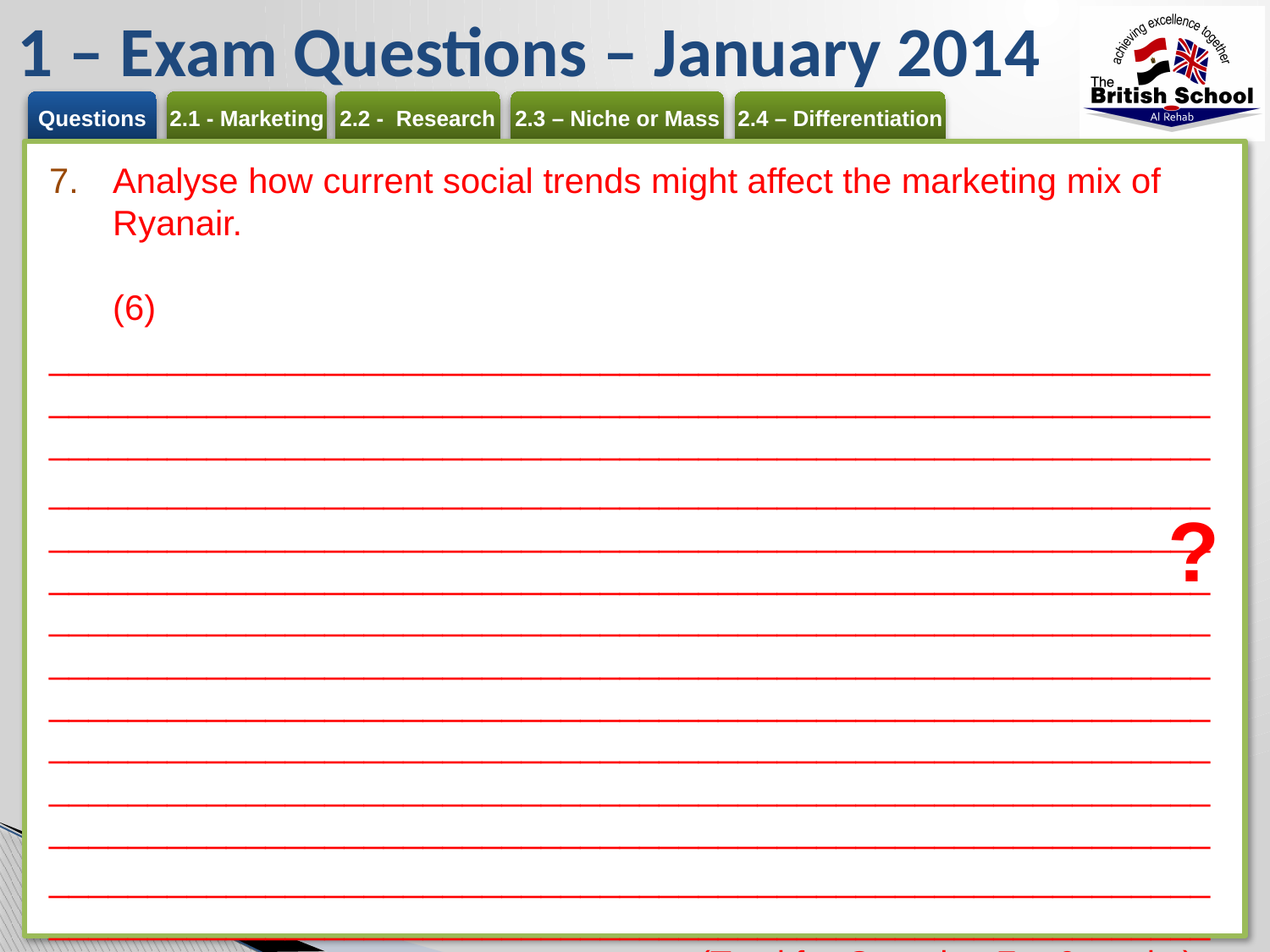

# 1 – Exam Questions – January 2014
Analyse how current social trends might affect the marketing mix of Ryanair. 	(6)
_________________________________________________________________________________________________________________________________________________________________________________
_________________________________________________________________________________________________________________________________________________________________________________ _________________________________________________________________________________________________________________________________________________________________________________ _________________________________________________________________________________________________________________________________________________________________________________
_______________________________________________________________________________________________________________________________________________________(Total for Question 7 = 6 marks)
?